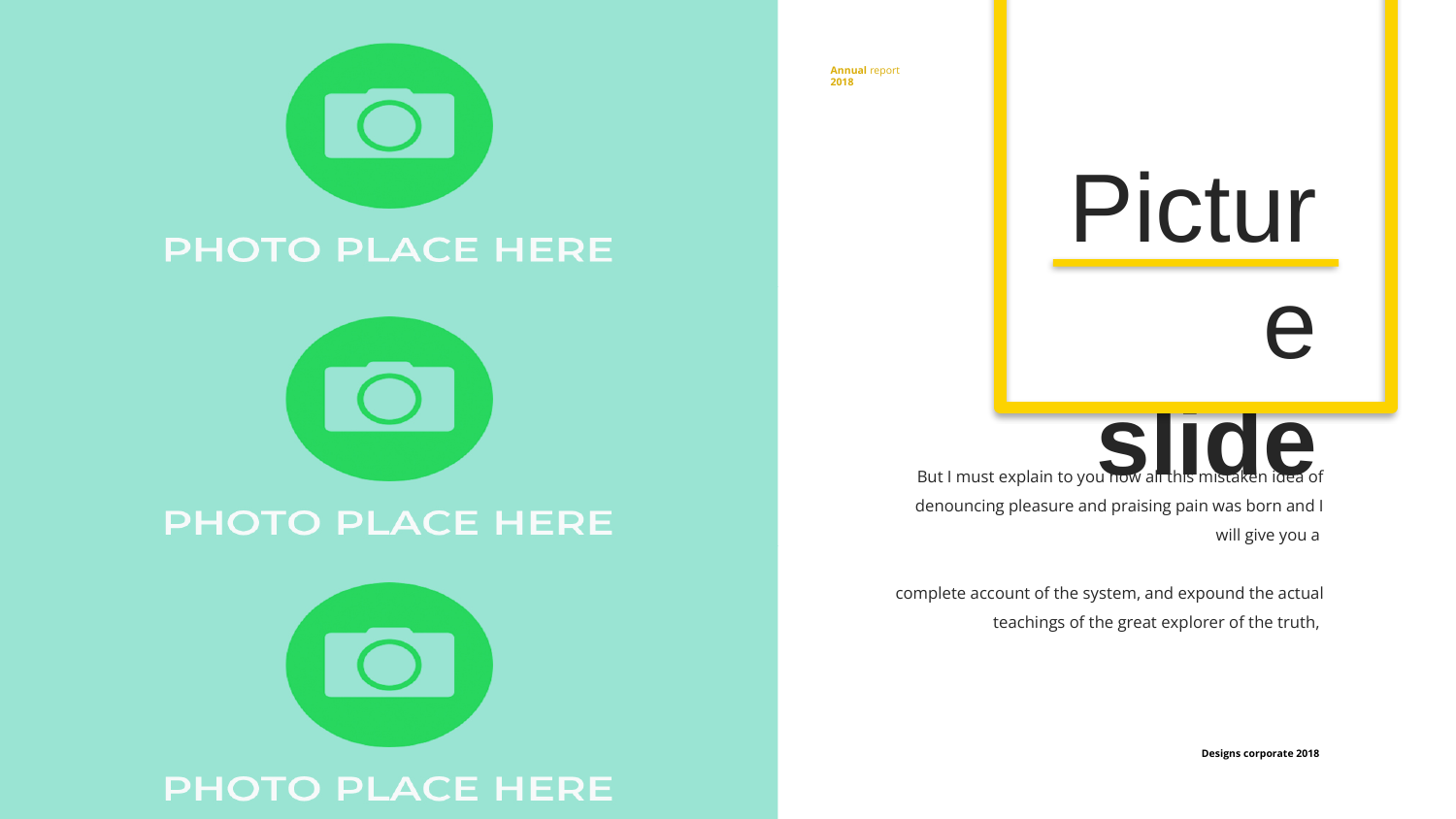

Annual report
2018
Picture
slide

But I must explain to you how all this mistaken idea of denouncing pleasure and praising pain was born and I will give you a

complete account of the system, and expound the actual teachings of the great explorer of the truth,

Designs corporate 2018